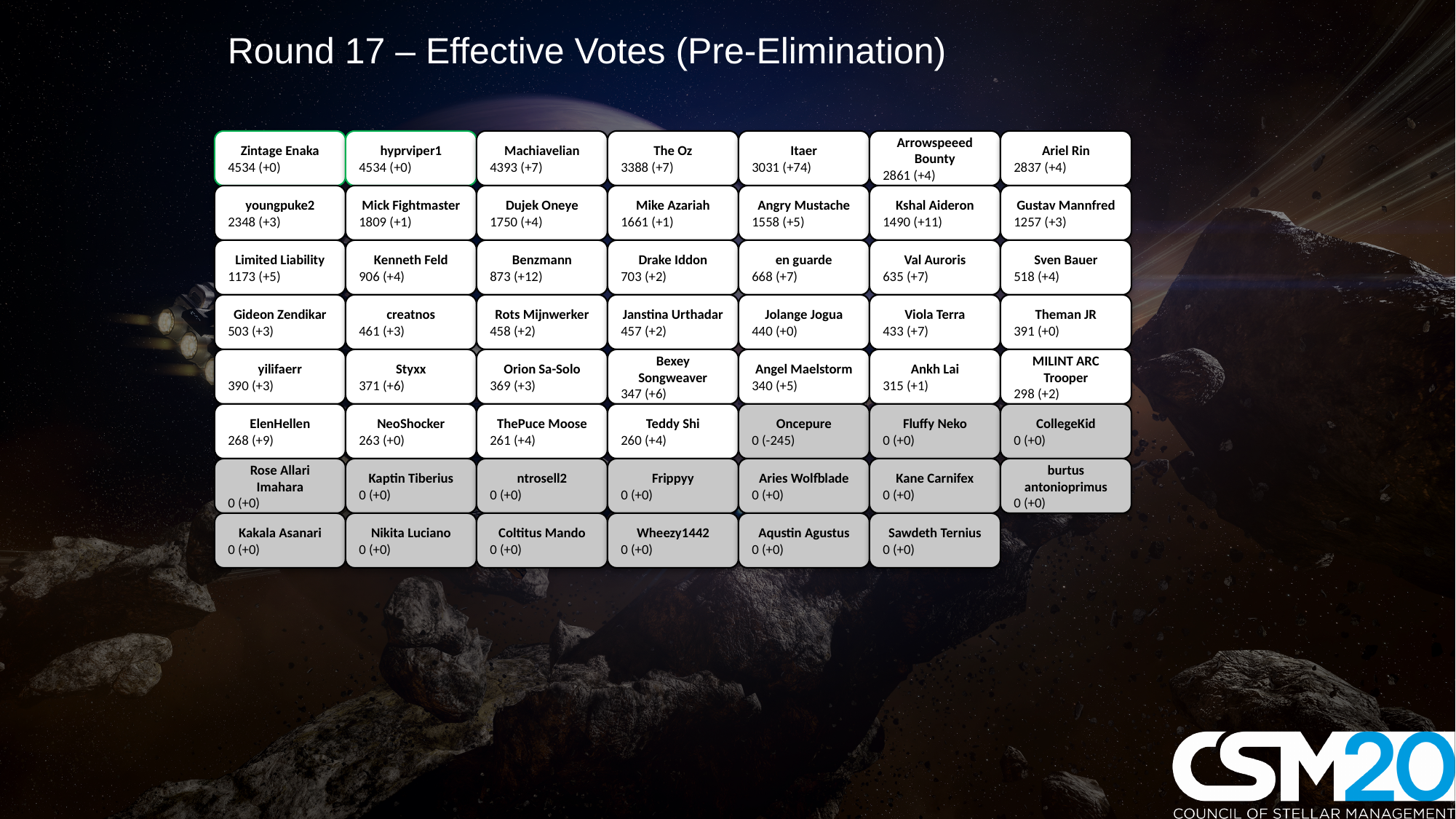

Round 17 – Effective Votes (Pre-Elimination)
Zintage Enaka
4534 (+0)
hyprviper1
4534 (+0)
Machiavelian
4393 (+7)
The Oz
3388 (+7)
Itaer
3031 (+74)
Arrowspeeed Bounty
2861 (+4)
Ariel Rin
2837 (+4)
youngpuke2
2348 (+3)
Mick Fightmaster
1809 (+1)
Dujek Oneye
1750 (+4)
Mike Azariah
1661 (+1)
Angry Mustache
1558 (+5)
Kshal Aideron
1490 (+11)
Gustav Mannfred
1257 (+3)
Limited Liability
1173 (+5)
Kenneth Feld
906 (+4)
Benzmann
873 (+12)
Drake Iddon
703 (+2)
en guarde
668 (+7)
Val Auroris
635 (+7)
Sven Bauer
518 (+4)
Gideon Zendikar
503 (+3)
creatnos
461 (+3)
Rots Mijnwerker
458 (+2)
Janstina Urthadar
457 (+2)
Jolange Jogua
440 (+0)
Viola Terra
433 (+7)
Theman JR
391 (+0)

yilifaerr
390 (+3)
Styxx
371 (+6)
Orion Sa-Solo
369 (+3)
Bexey Songweaver
347 (+6)
Angel Maelstorm
340 (+5)
Ankh Lai
315 (+1)
MILINT ARC Trooper
298 (+2)
ElenHellen
268 (+9)
NeoShocker
263 (+0)
ThePuce Moose
261 (+4)
Teddy Shi
260 (+4)
Oncepure
0 (-245)
Fluffy Neko
0 (+0)
CollegeKid
0 (+0)
Rose Allari Imahara
0 (+0)
Kaptin Tiberius
0 (+0)
ntrosell2
0 (+0)
Frippyy
0 (+0)
Aries Wolfblade
0 (+0)
Kane Carnifex
0 (+0)
burtus antonioprimus
0 (+0)
Kakala Asanari
0 (+0)
Nikita Luciano
0 (+0)
Coltitus Mando
0 (+0)
Wheezy1442
0 (+0)
Aqustin Agustus
0 (+0)
Sawdeth Ternius
0 (+0)
#